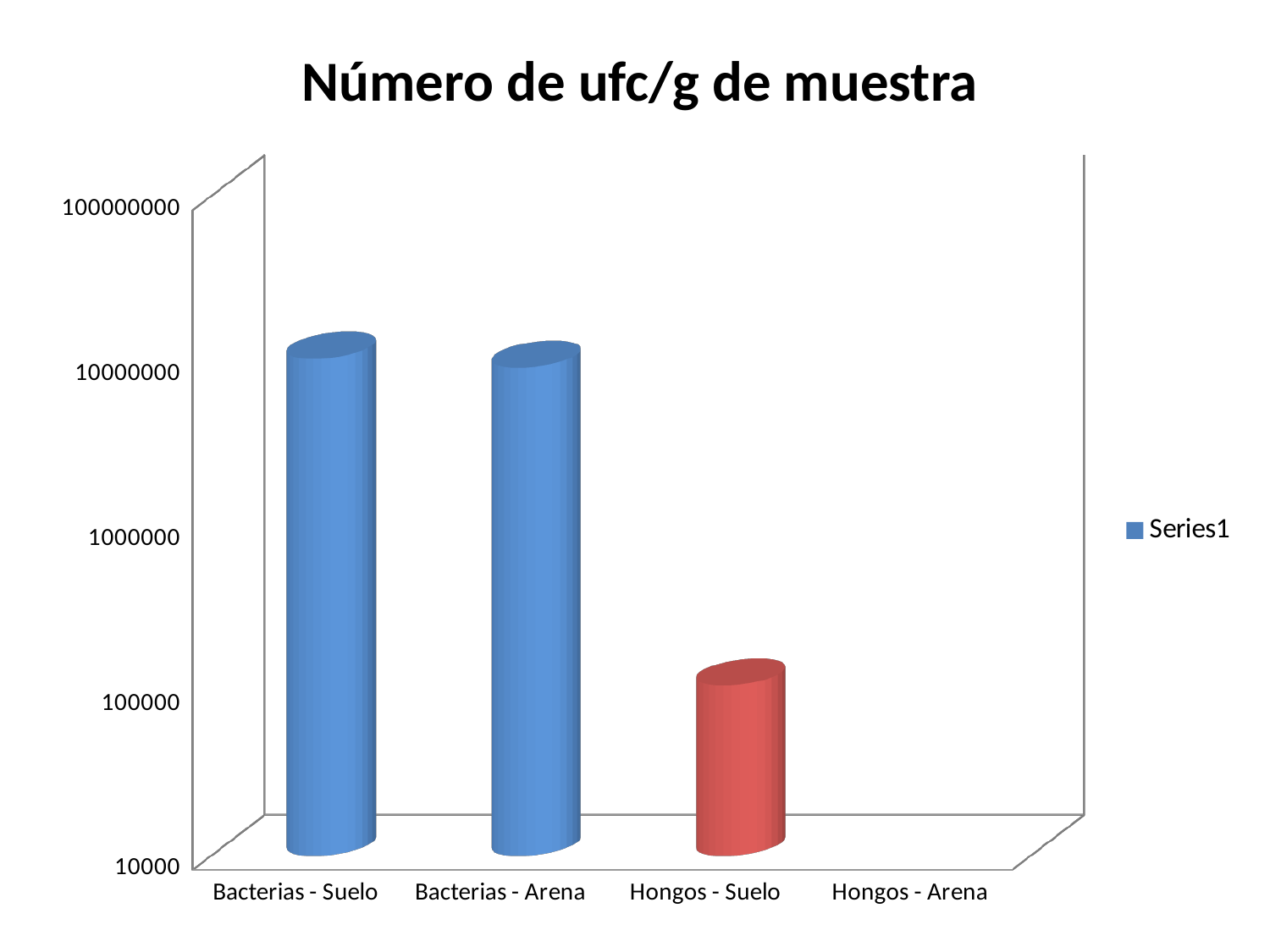

# Número de ufc/g de muestra

[unsupported chart]